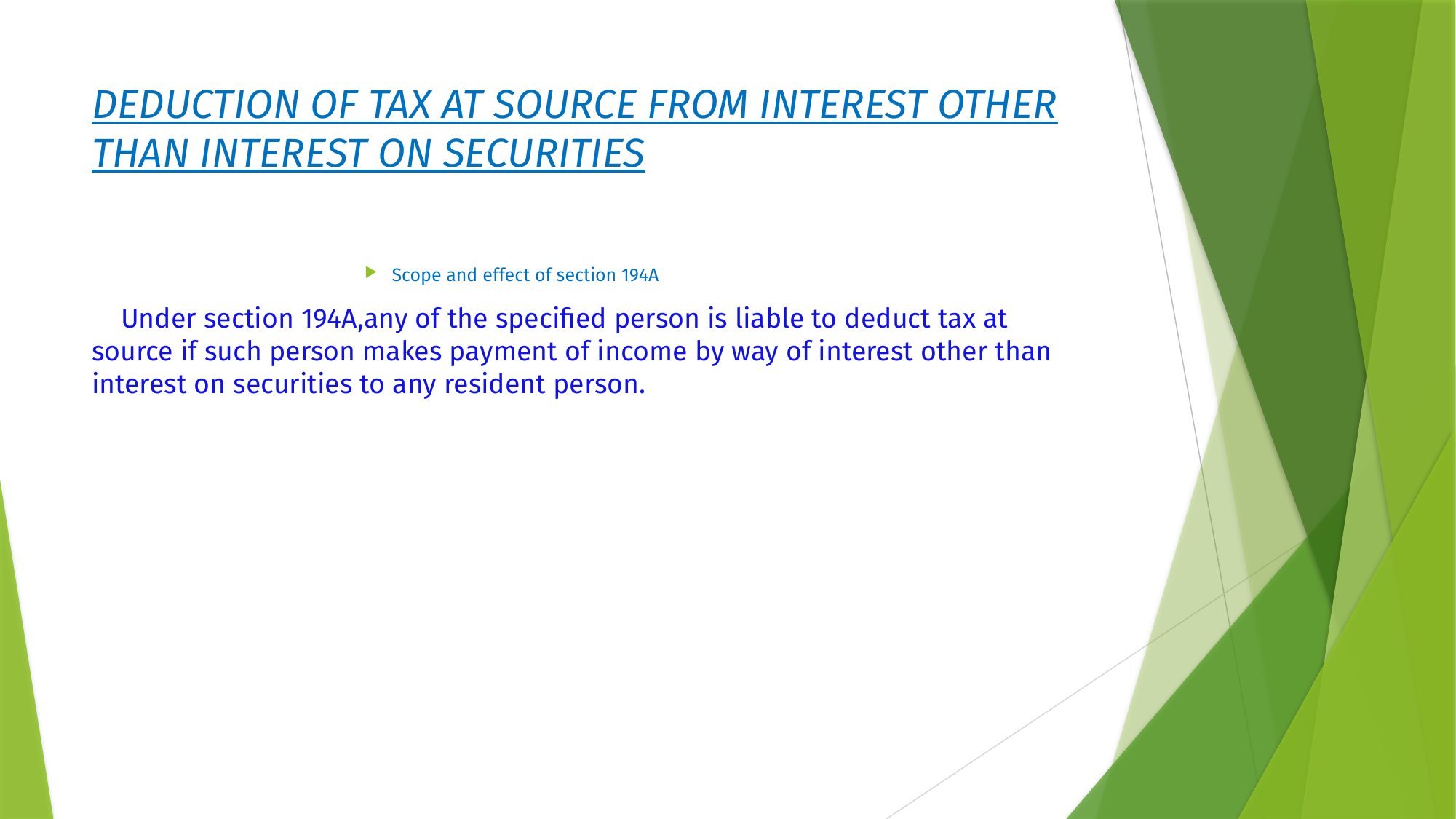

# DEDUCTION OF TAX AT SOURCE FROM INTEREST OTHER THAN INTEREST ON SECURITIES
Scope and effect of section 194A
    Under section 194A,any of the specified person is liable to deduct tax at source if such person makes payment of income by way of interest other than interest on securities to any resident person.